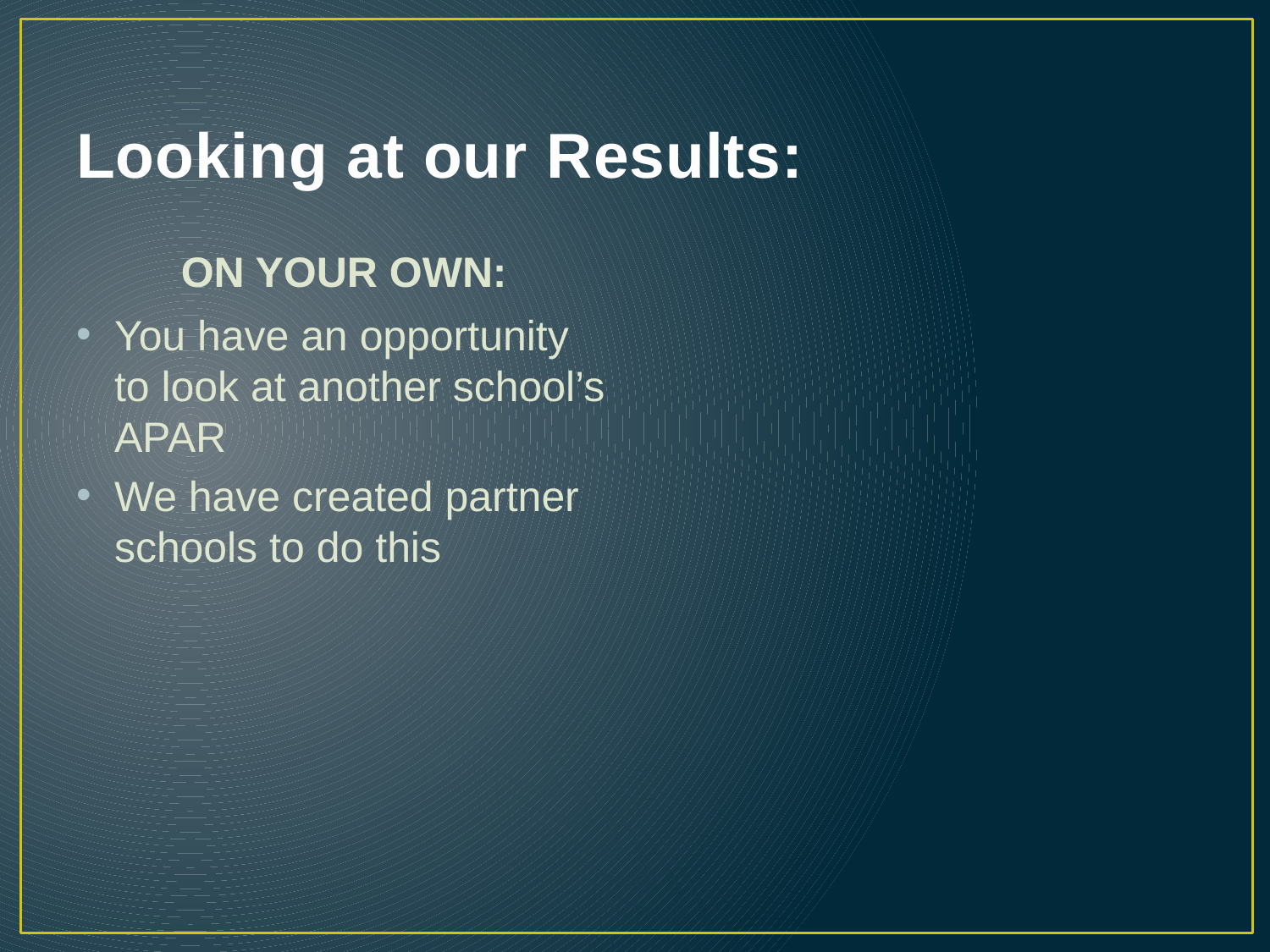

# Looking at our Results:
ON YOUR OWN:

You have an opportunity to look at another school’s APAR
We have created partner schools to do this